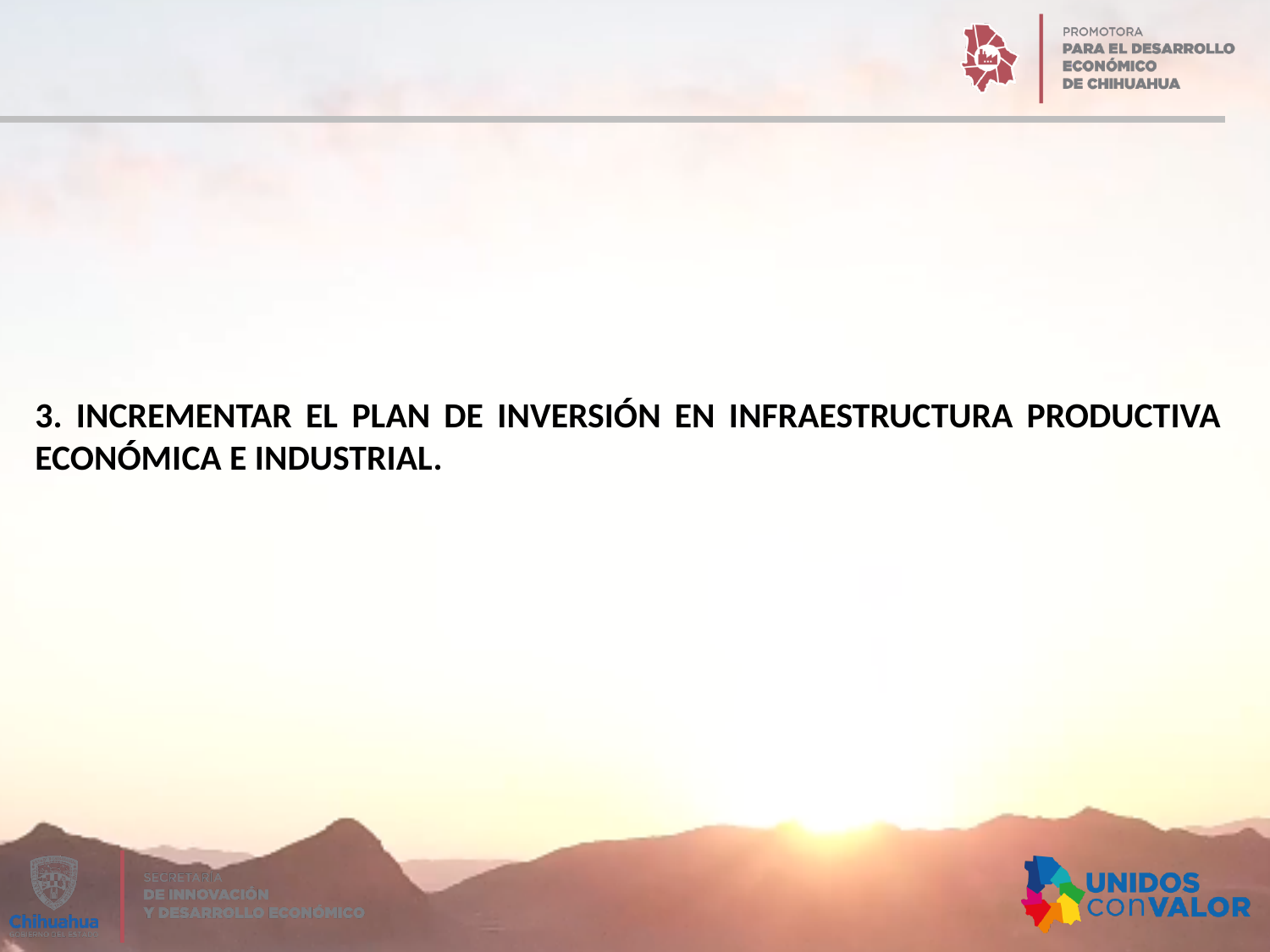

3. INCREMENTAR EL PLAN DE INVERSIÓN EN INFRAESTRUCTURA PRODUCTIVA  ECONÓMICA E INDUSTRIAL.